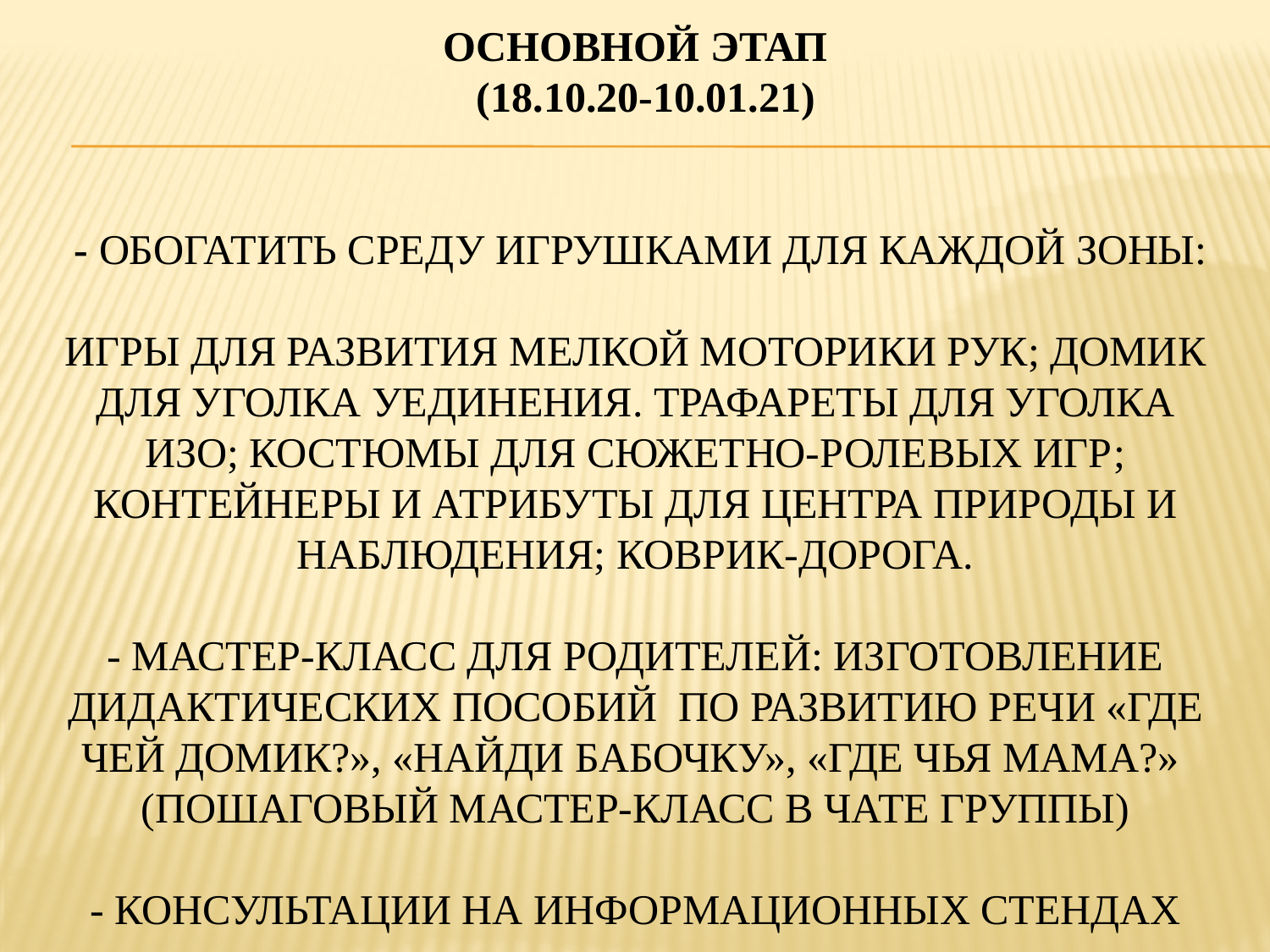

# Основной этап (18.10.20-10.01.21) - обогатить среду игрушками для каждой зоны: Игры для развития мелкой моторики рук; домик для уголка уединения. Трафареты для уголка ИЗО; костюмы для Сюжетно-ролевых игр; контейнеры и атрибуты для центра природы и наблюдения; коврик-дорога. - Мастер-класс для родителей: Изготовление дидактических пособий  по развитию речи «Где чей домик?», «Найди бабочку», «Где чья мама?» (пошаговый мастер-класс в чате группы) - Консультации на информационных стендах